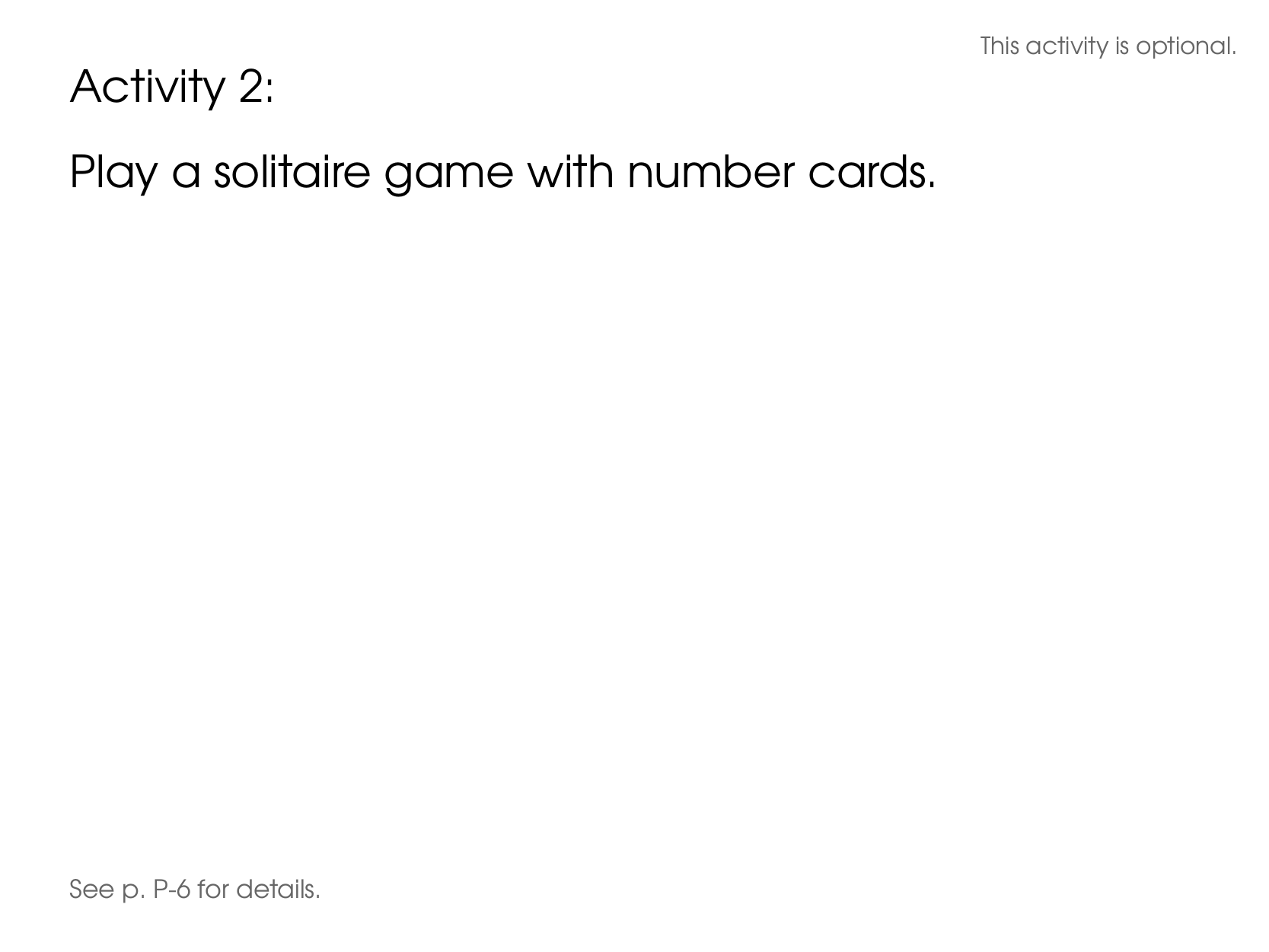

This activity is optional.
Activity 2:
Play a solitaire game with number cards.
See p. P-6 for details.